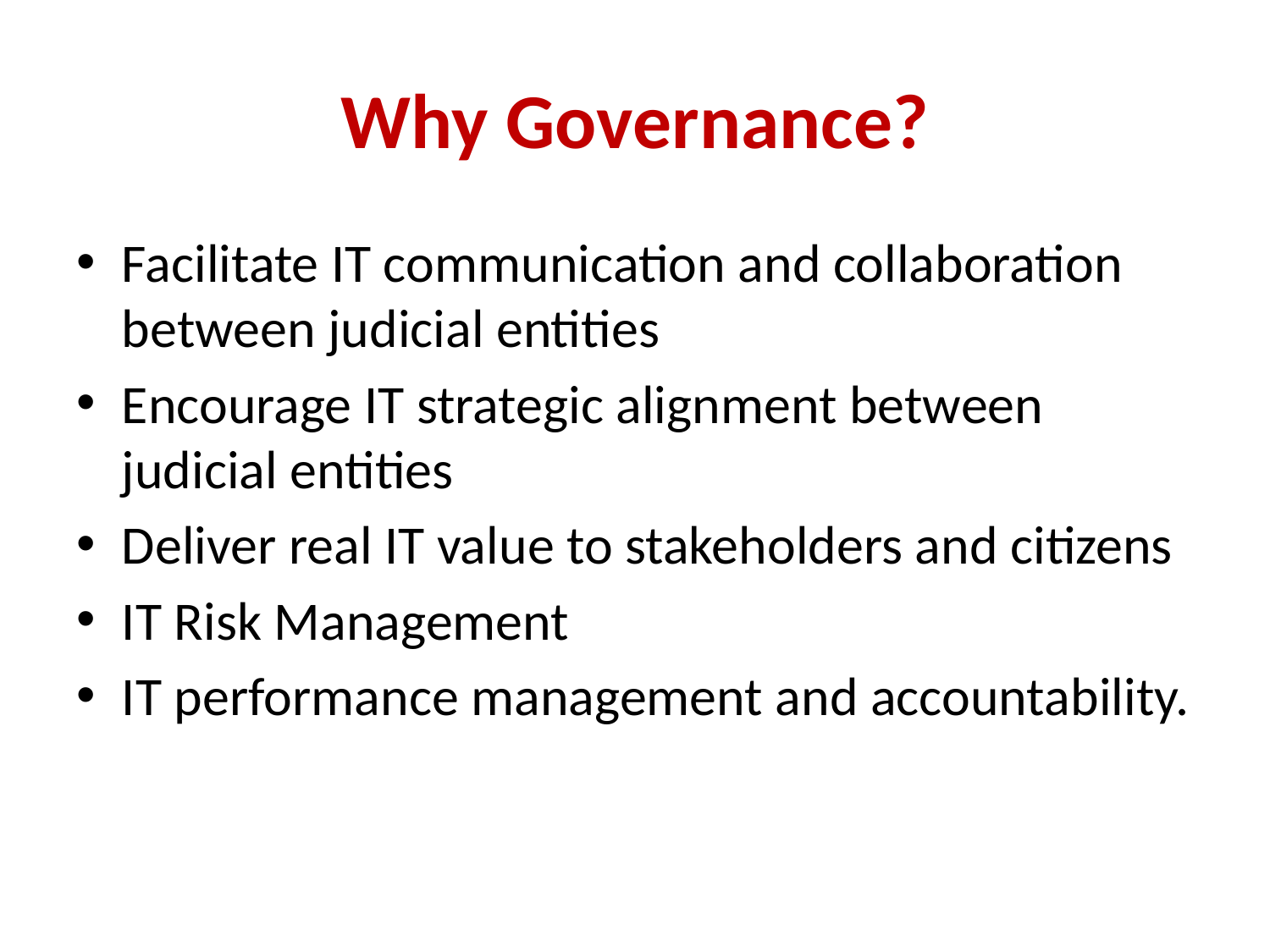

# Why Governance?
Facilitate IT communication and collaboration between judicial entities
Encourage IT strategic alignment between judicial entities
Deliver real IT value to stakeholders and citizens
IT Risk Management
IT performance management and accountability.